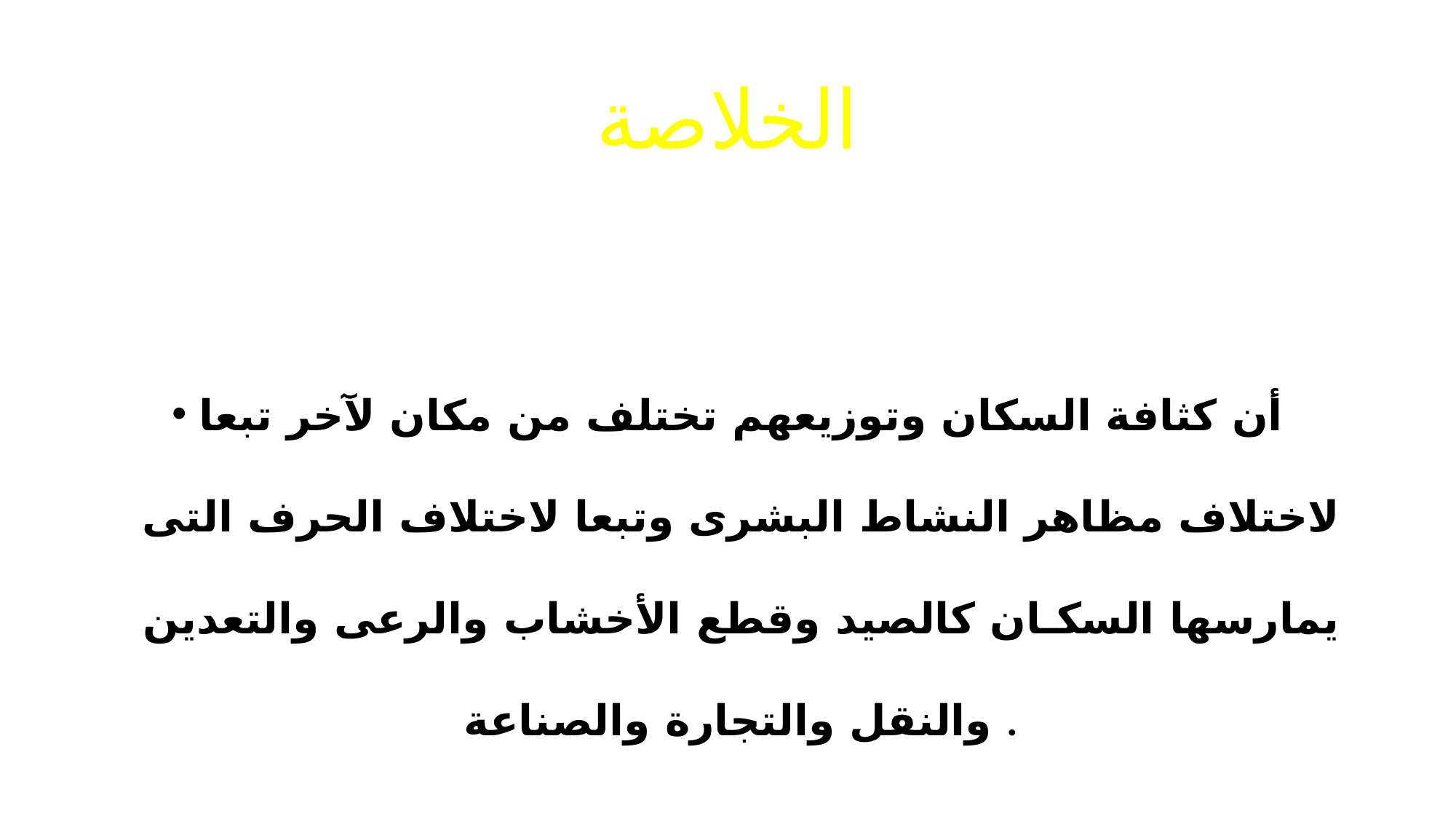

# الخلاصة

أن كثافة السكان وتوزيعهم تختلف من مكان لآخر تبعا لاختلاف مظاهر النشاط البشرى وتبعا لاختلاف الحرف التى يمارسها السكـان كالصيد وقطع الأخشاب والرعى والتعدين  والنقل والتجارة والصناعة.